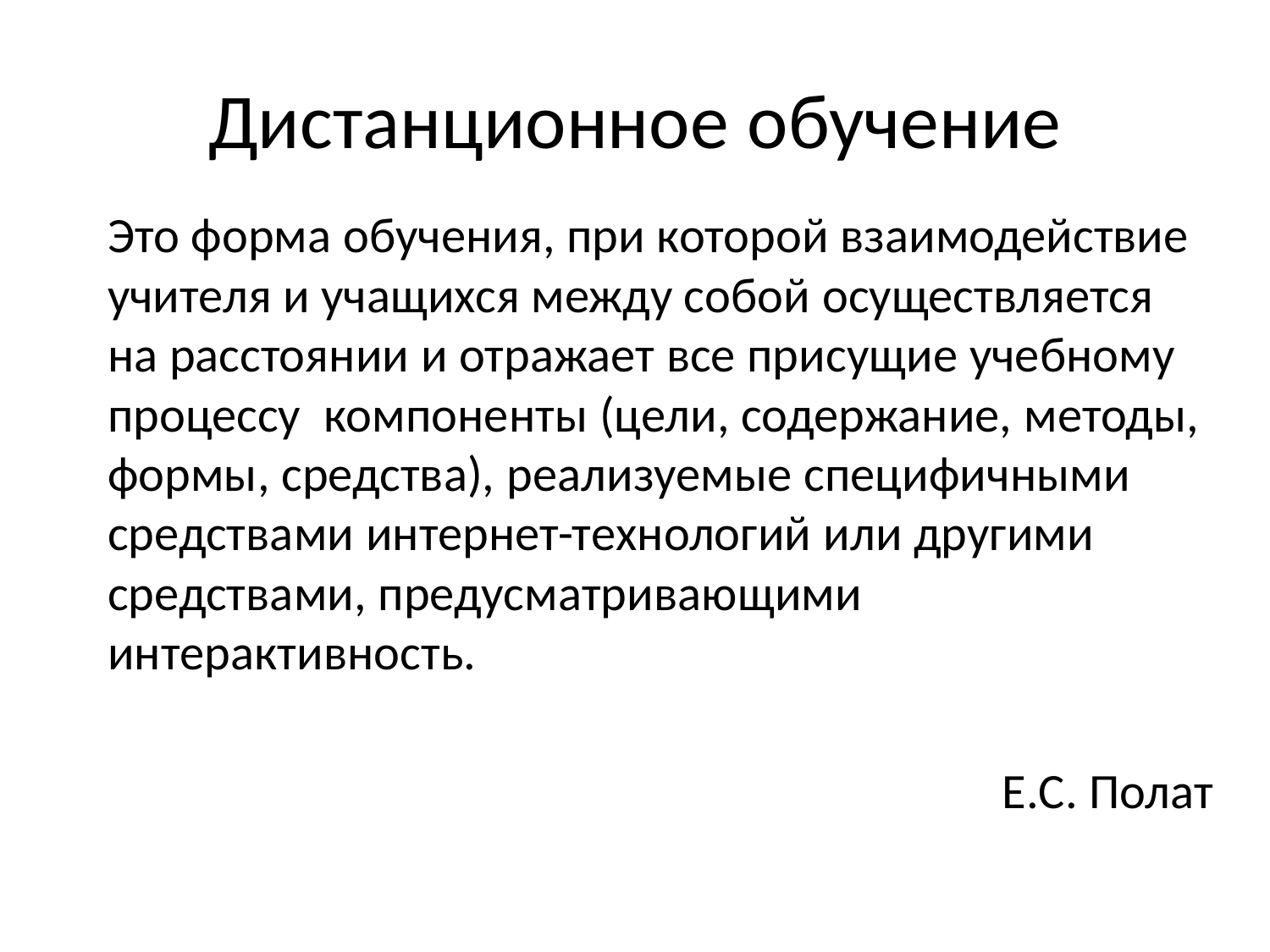

# Дистанционное обучение
Это форма обучения, при которой взаимодействие учителя и учащихся между собой осуществляется на расстоянии и отражает все присущие учебному процессу  компоненты (цели, содержание, методы, формы, средства), реализуемые специфичными средствами интернет-технологий или другими средствами, предусматривающими интерактивность.

Е.С. Полат